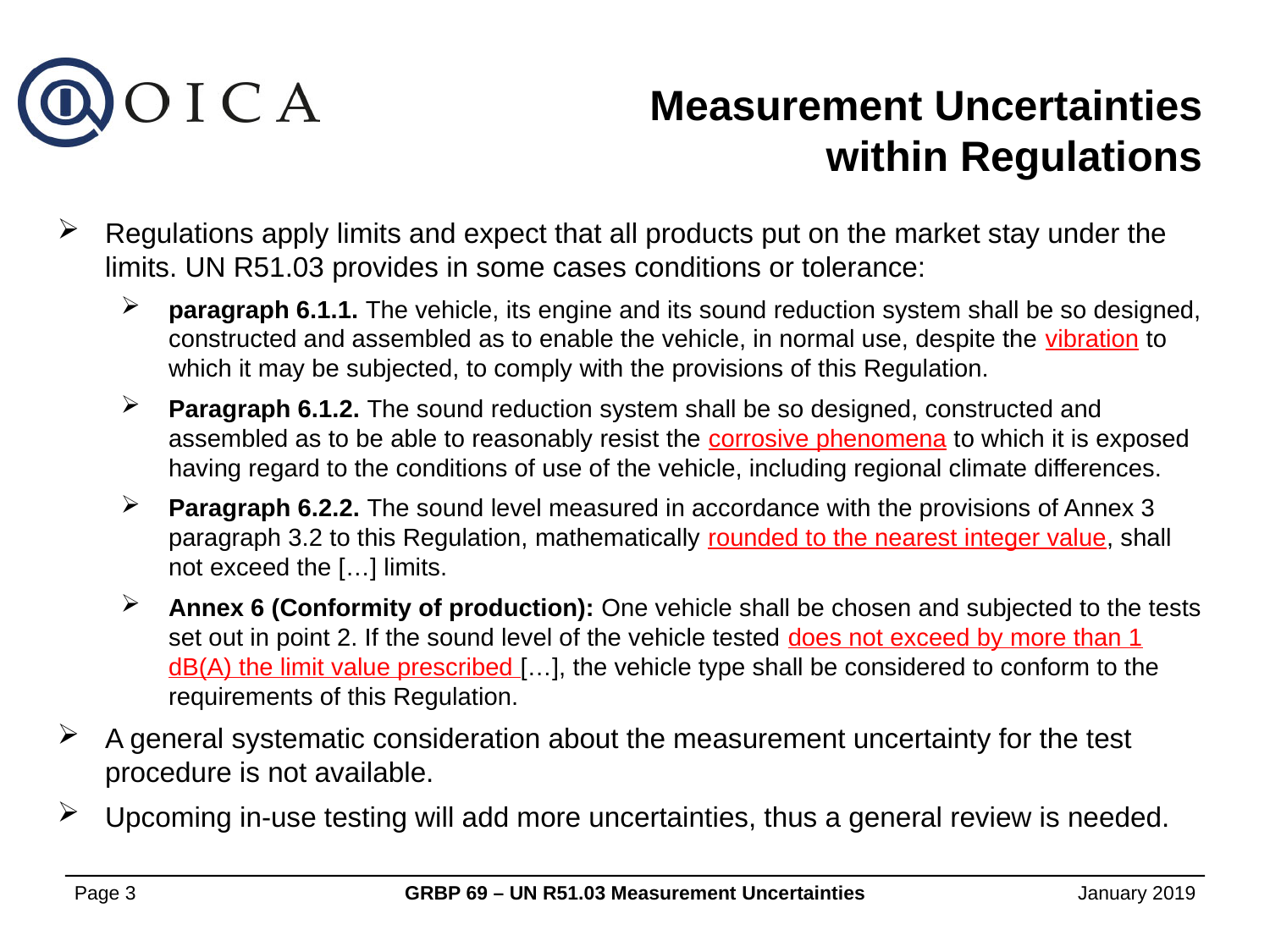

Measurement Uncertainties within Regulations
Regulations apply limits and expect that all products put on the market stay under the limits. UN R51.03 provides in some cases conditions or tolerance:
paragraph 6.1.1. The vehicle, its engine and its sound reduction system shall be so designed, constructed and assembled as to enable the vehicle, in normal use, despite the vibration to which it may be subjected, to comply with the provisions of this Regulation.
Paragraph 6.1.2. The sound reduction system shall be so designed, constructed and assembled as to be able to reasonably resist the corrosive phenomena to which it is exposed having regard to the conditions of use of the vehicle, including regional climate differences.
Paragraph 6.2.2. The sound level measured in accordance with the provisions of Annex 3 paragraph 3.2 to this Regulation, mathematically rounded to the nearest integer value, shall not exceed the […] limits.
Annex 6 (Conformity of production): One vehicle shall be chosen and subjected to the tests set out in point 2. If the sound level of the vehicle tested does not exceed by more than 1 dB(A) the limit value prescribed […], the vehicle type shall be considered to conform to the requirements of this Regulation.
A general systematic consideration about the measurement uncertainty for the test procedure is not available.
Upcoming in-use testing will add more uncertainties, thus a general review is needed.